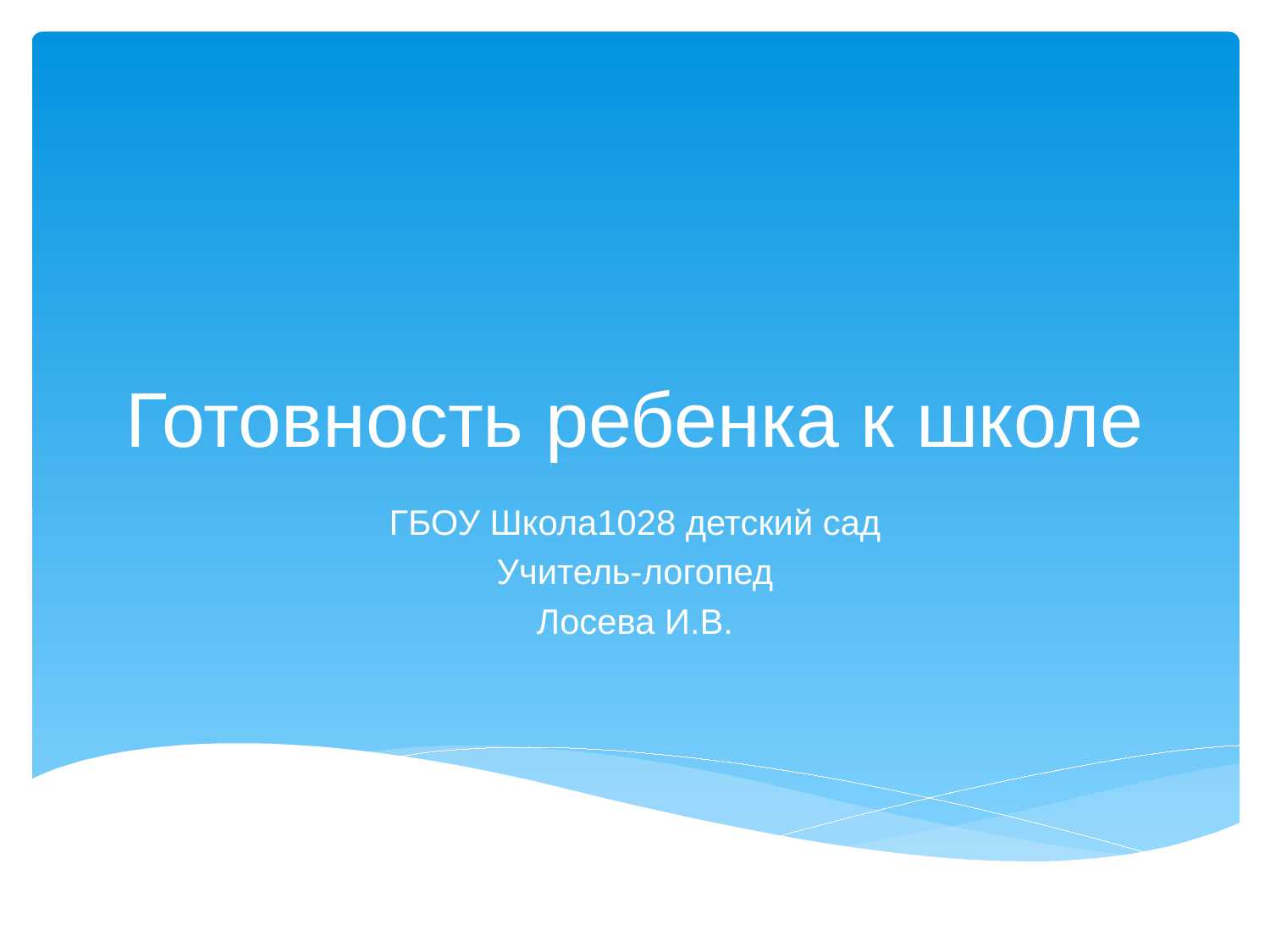

# Готовность ребенка к школе
ГБОУ Школа1028 детский сад
Учитель-логопед
Лосева И.В.